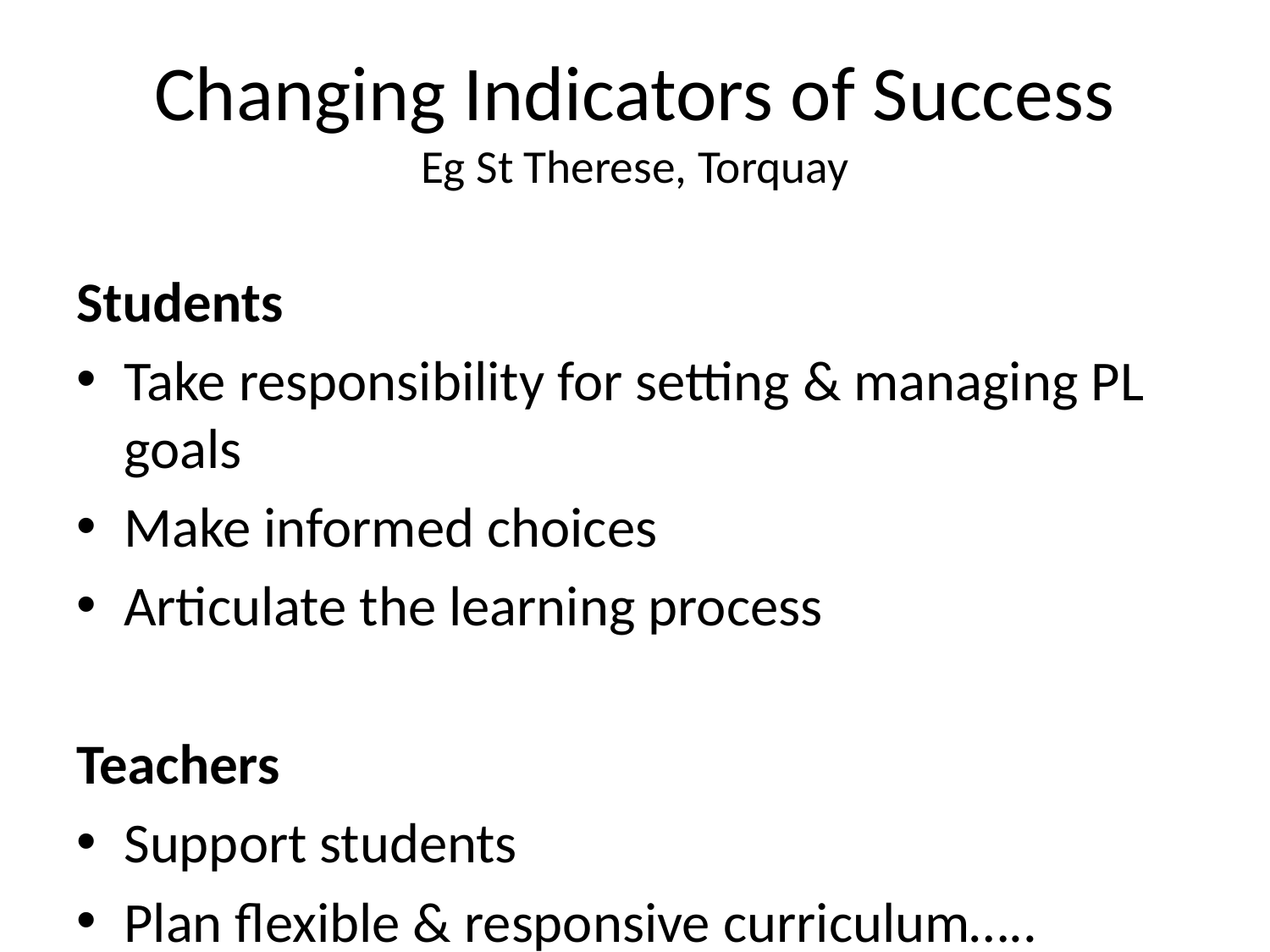

# Changing Indicators of Success Eg St Therese, Torquay

Students
Take responsibility for setting & managing PL goals
Make informed choices
Articulate the learning process

Teachers
Support students
Plan flexible & responsive curriculum…..